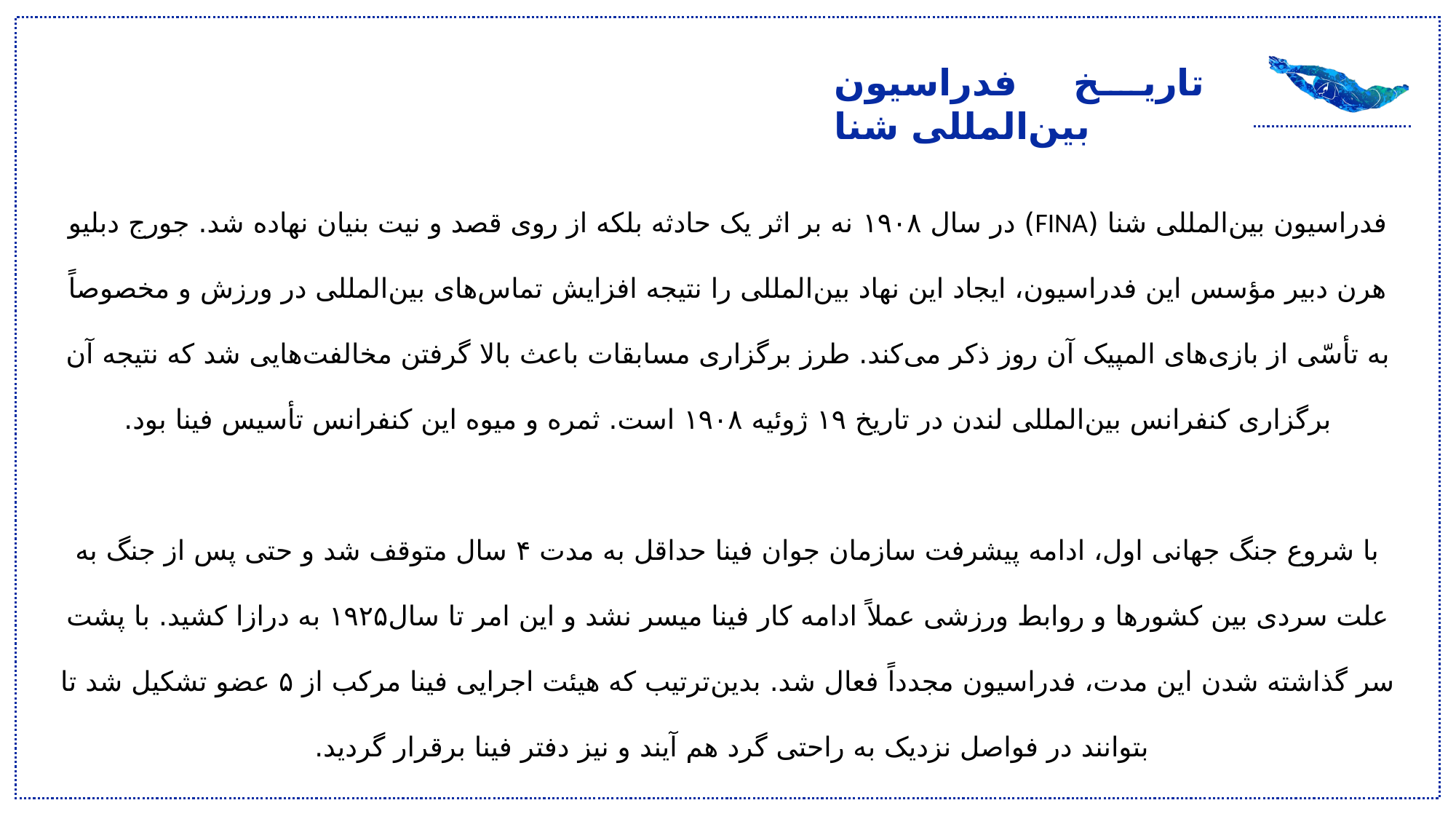

تاریخ فدراسیون بین‌المللی شنا
فدراسیون بین‌المللی شنا (FINA) در سال ۱۹۰۸ نه بر اثر یک حادثه بلکه از روی قصد و نیت بنیان نهاده شد. جورج دبلیو هرن دبیر مؤسس این فدراسیون، ایجاد این نهاد بین‌المللی را نتیجه افزایش تماس‌های بین‌المللی در ورزش و مخصوصاً به تأسّی از بازی‌های المپیک آن روز ذکر می‌کند. طرز برگزاری مسابقات باعث بالا گرفتن مخالفت‌هایی شد که نتیجه آن برگزاری کنفرانس بین‌المللی لندن در تاریخ ۱۹ ژوئیه ۱۹۰۸ است. ثمره و میوه این کنفرانس تأسیس فینا بود.

با شروع جنگ جهانی اول، ادامه پیشرفت سازمان جوان فینا حداقل به مدت ۴ سال متوقف شد و حتی پس از جنگ به علت سردی بین کشورها و روابط ورزشی عملاً ادامه کار فینا میسر نشد و این امر تا سال۱۹۲۵ به درازا کشید. با پشت سر گذاشته شدن این مدت، فدراسیون مجدداً فعال شد. بدین‌ترتیب که هیئت اجرایی فینا مرکب از ۵ عضو تشکیل شد تا بتوانند در فواصل نزدیک به راحتی گرد هم آیند و نیز دفتر فینا برقرار گردید.